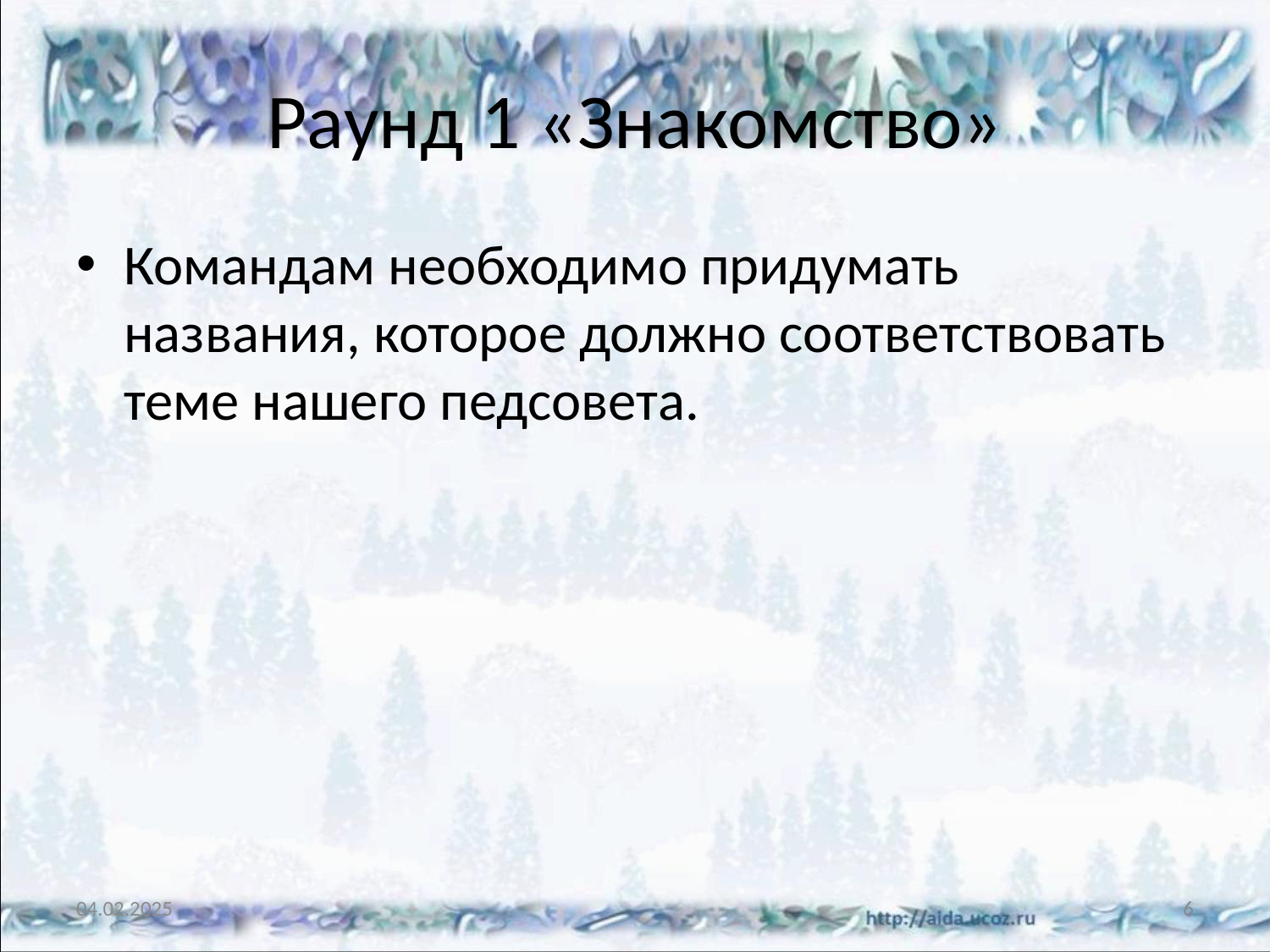

# Раунд 1 «Знакомство»
Командам необходимо придумать названия, которое должно соответствовать теме нашего педсовета.
04.02.2025
6